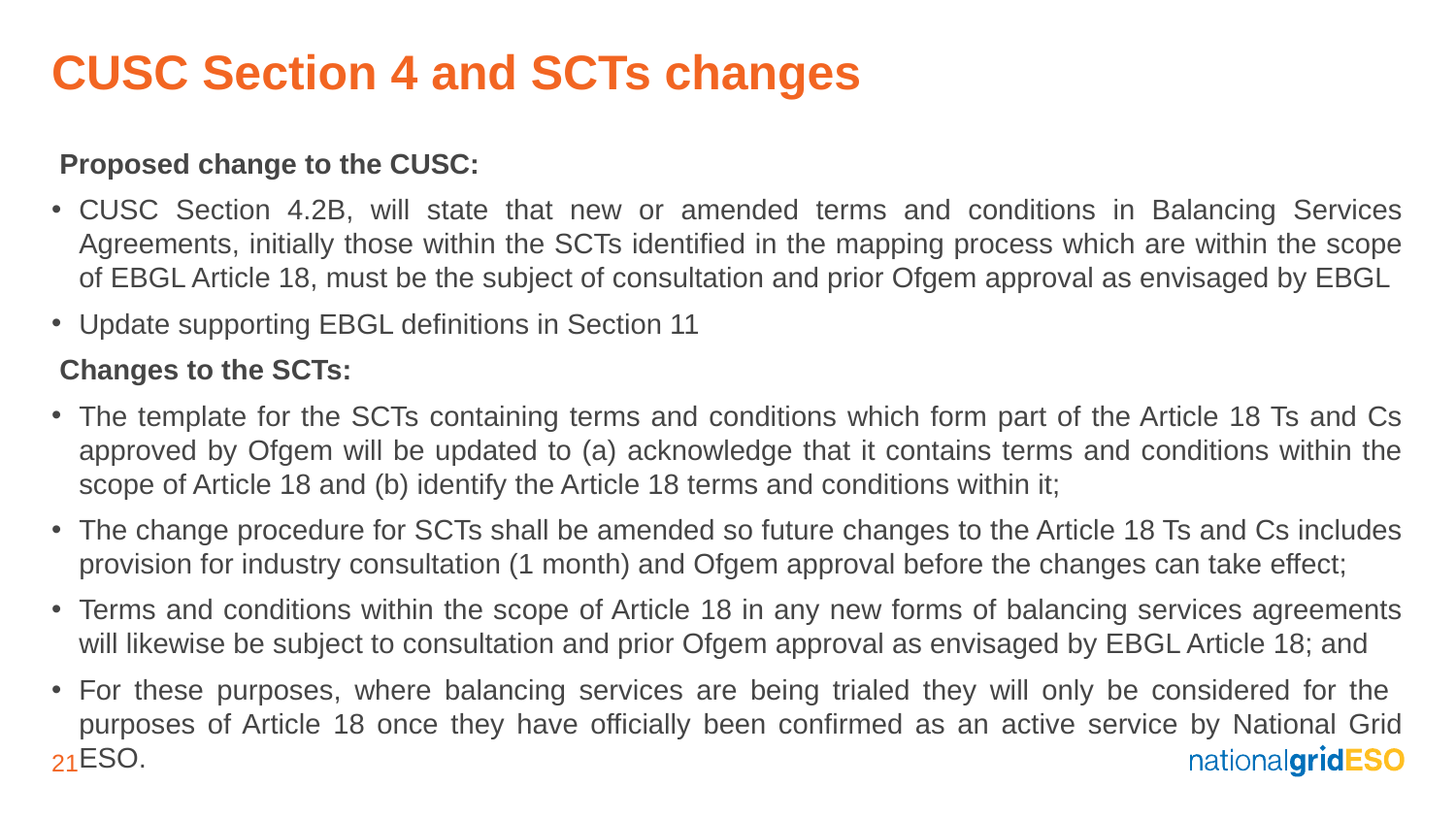

# CUSC Section 4 and SCTs changes
 Proposed change to the CUSC:
CUSC Section 4.2B, will state that new or amended terms and conditions in Balancing Services Agreements, initially those within the SCTs identified in the mapping process which are within the scope of EBGL Article 18, must be the subject of consultation and prior Ofgem approval as envisaged by EBGL
Update supporting EBGL definitions in Section 11
 Changes to the SCTs:
The template for the SCTs containing terms and conditions which form part of the Article 18 Ts and Cs approved by Ofgem will be updated to (a) acknowledge that it contains terms and conditions within the scope of Article 18 and (b) identify the Article 18 terms and conditions within it;
The change procedure for SCTs shall be amended so future changes to the Article 18 Ts and Cs includes provision for industry consultation (1 month) and Ofgem approval before the changes can take effect;
Terms and conditions within the scope of Article 18 in any new forms of balancing services agreements will likewise be subject to consultation and prior Ofgem approval as envisaged by EBGL Article 18; and
For these purposes, where balancing services are being trialed they will only be considered for the  purposes of Article 18 once they have officially been confirmed as an active service by National Grid ESO.